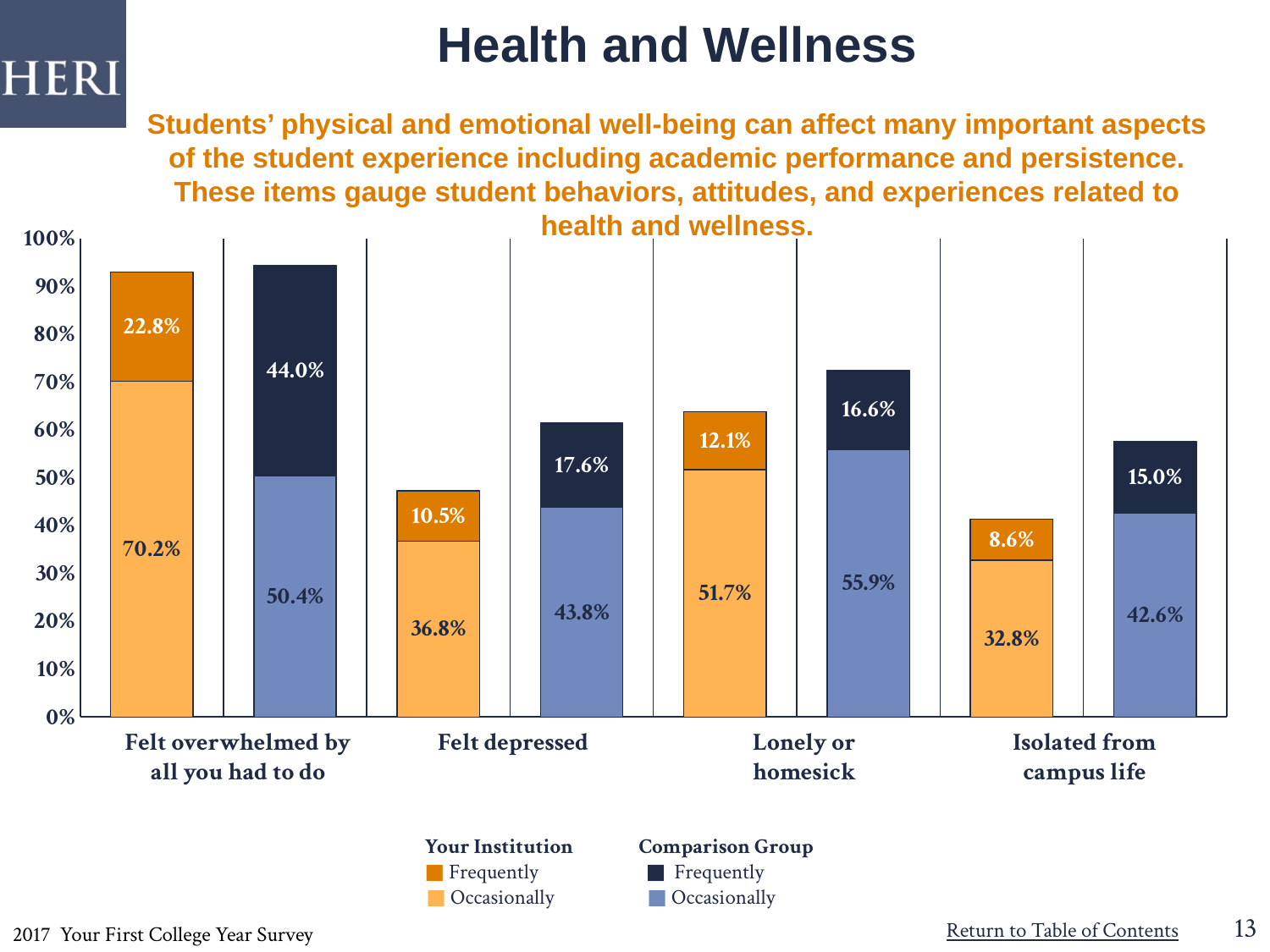

# Health and Wellness Students’ physical and emotional well-being can affect many important aspects of the student experience including academic performance and persistence. These items gauge student behaviors, attitudes, and experiences related to health and wellness.

### Chart

| Category | Occasionally | Frequently |
|---|---|---|
| Your Institution | 0.702 | 0.228 |
| Comparison Group | 0.504 | 0.44 |
| Your Institution | 0.368 | 0.105 |
| Comparison Group | 0.438 | 0.176 |
| Your Institution | 0.517 | 0.121 |
| Comparison Group | 0.559 | 0.166 |
| Your Institution | 0.328 | 0.086 |
| Comparison Group | 0.426 | 0.15 |
Felt overwhelmed by all you had to do
Felt depressed
Lonely or homesick
Isolated from campus life
Your Institution
■ Frequently
■ Occasionally

Comparison Group
 ■  Frequently
■ Occasionally

13
2017  Your First College Year Survey